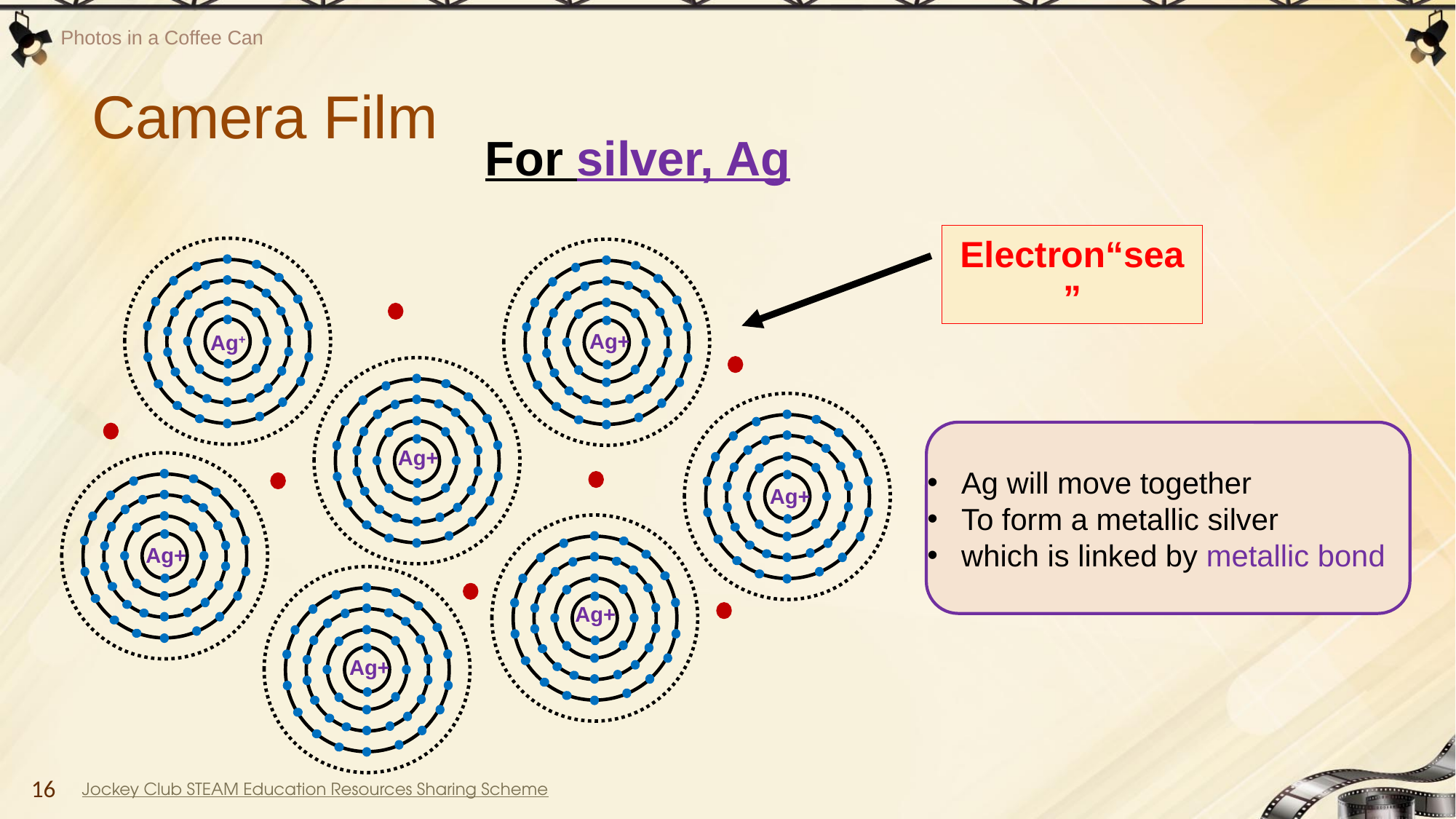

# Camera Film
For silver, Ag
Electron“sea”

Ag+
Ag+

Ag+

Ag will move together
To form a metallic silver
which is linked by metallic bond

Ag+

Ag+

Ag+

Ag+